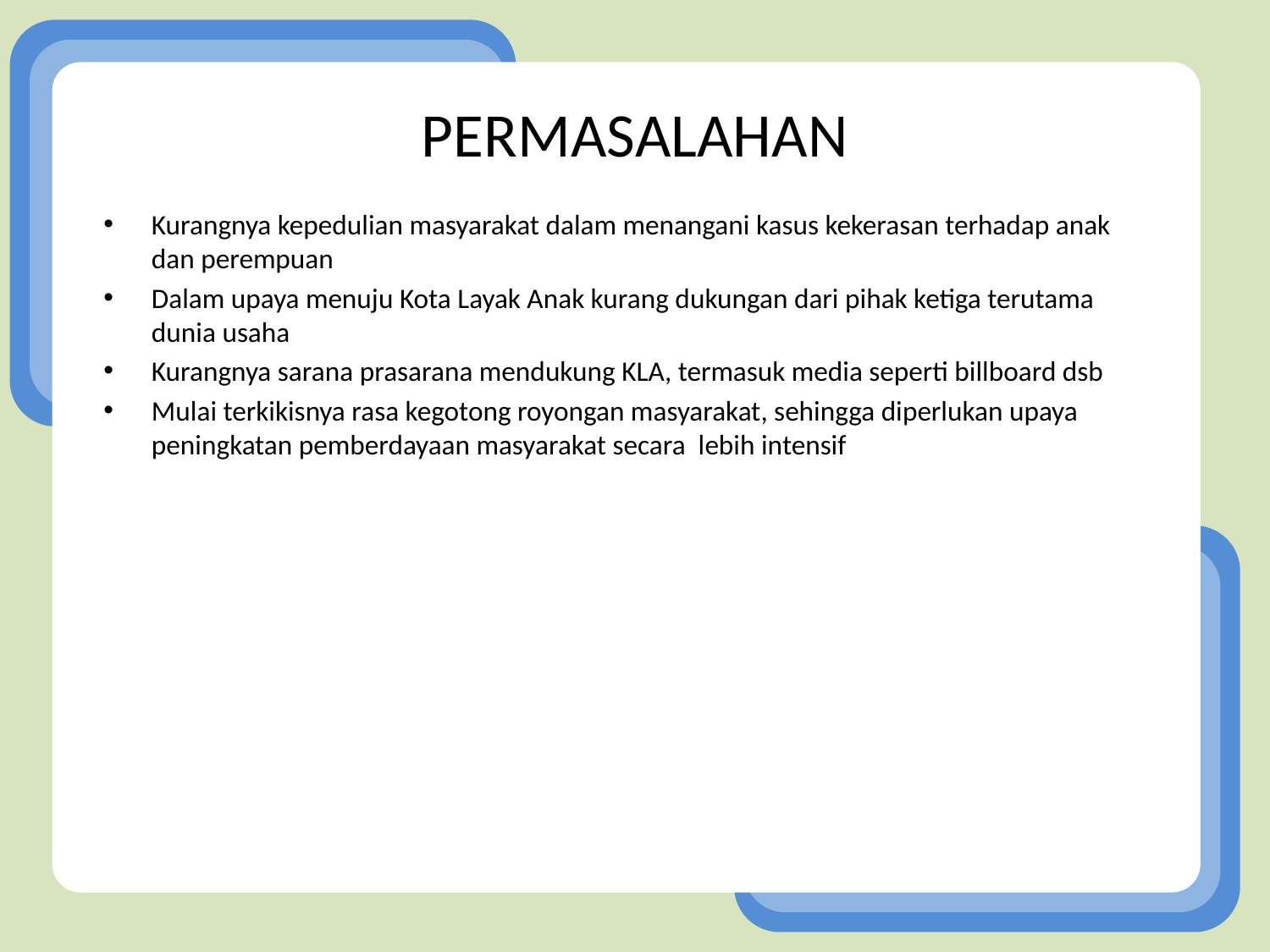

#
PERMASALAHAN
Kurangnya kepedulian masyarakat dalam menangani kasus kekerasan terhadap anak dan perempuan
Dalam upaya menuju Kota Layak Anak kurang dukungan dari pihak ketiga terutama dunia usaha
Kurangnya sarana prasarana mendukung KLA, termasuk media seperti billboard dsb
Mulai terkikisnya rasa kegotong royongan masyarakat, sehingga diperlukan upaya peningkatan pemberdayaan masyarakat secara  lebih intensif